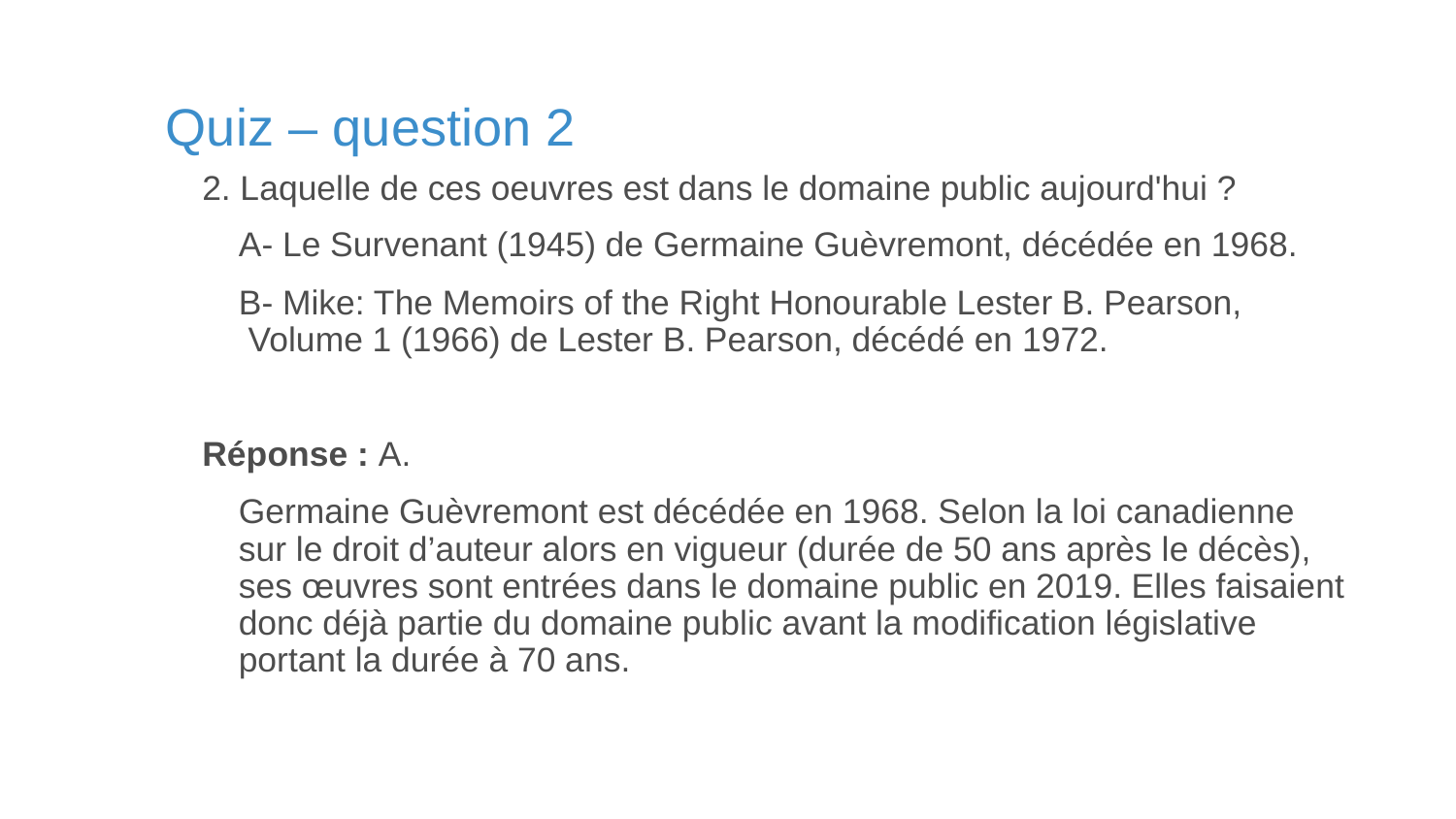

# Quiz – question 2
2. Laquelle de ces oeuvres est dans le domaine public aujourd'hui ?
	A- Le Survenant (1945) de Germaine Guèvremont, décédée en 1968.
	B- Mike: The Memoirs of the Right Honourable Lester B. Pearson,
 Volume 1 (1966) de Lester B. Pearson, décédé en 1972.

Réponse : A.
	Germaine Guèvremont est décédée en 1968. Selon la loi canadienne sur le droit d’auteur alors en vigueur (durée de 50 ans après le décès), ses œuvres sont entrées dans le domaine public en 2019. Elles faisaient donc déjà partie du domaine public avant la modification législative portant la durée à 70 ans.